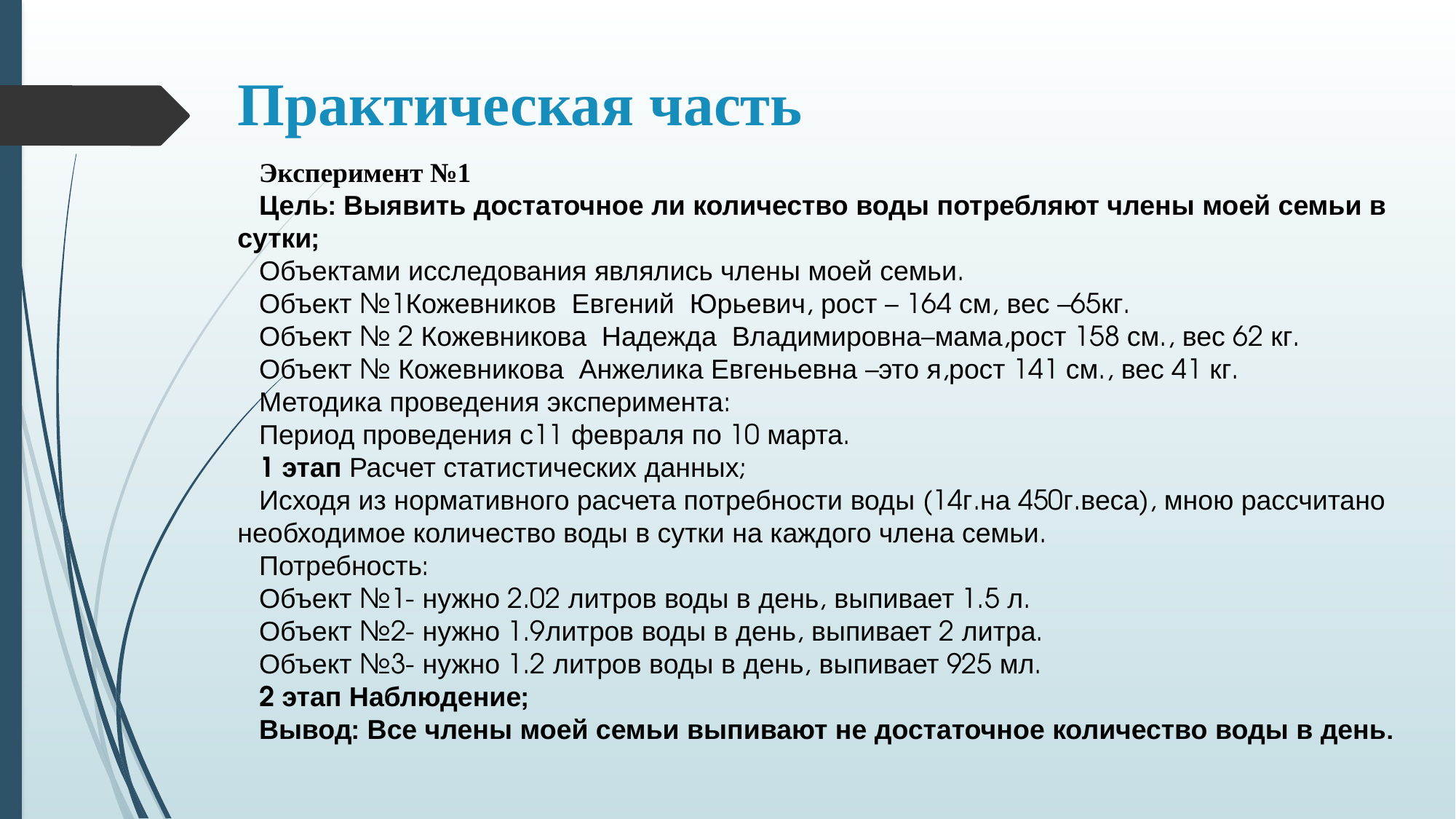

# Практическая часть
Эксперимент №1
Цель: Выявить достаточное ли количество воды потребляют члены моей семьи в сутки;
Объектами исследования являлись члены моей семьи.
Объект №1Кожевников  Евгений  Юрьевич, рост – 164 см, вес –65кг.
Объект № 2 Кожевникова  Надежда  Владимировна–мама,рост 158 см., вес 62 кг.
Объект № Кожевникова  Анжелика Евгеньевна –это я,рост 141 см., вес 41 кг.
Методика проведения эксперимента:
Период проведения с11 февраля по 10 марта.
1 этап Расчет статистических данных;
Исходя из нормативного расчета потребности воды (14г.на 450г.веса), мною рассчитано необходимое количество воды в сутки на каждого члена семьи.
Потребность:
Объект №1- нужно 2.02 литров воды в день, выпивает 1.5 л.
Объект №2- нужно 1.9литров воды в день, выпивает 2 литра.
Объект №3- нужно 1.2 литров воды в день, выпивает 925 мл.
2 этап Наблюдение;
Вывод: Все члены моей семьи выпивают не достаточное количество воды в день.